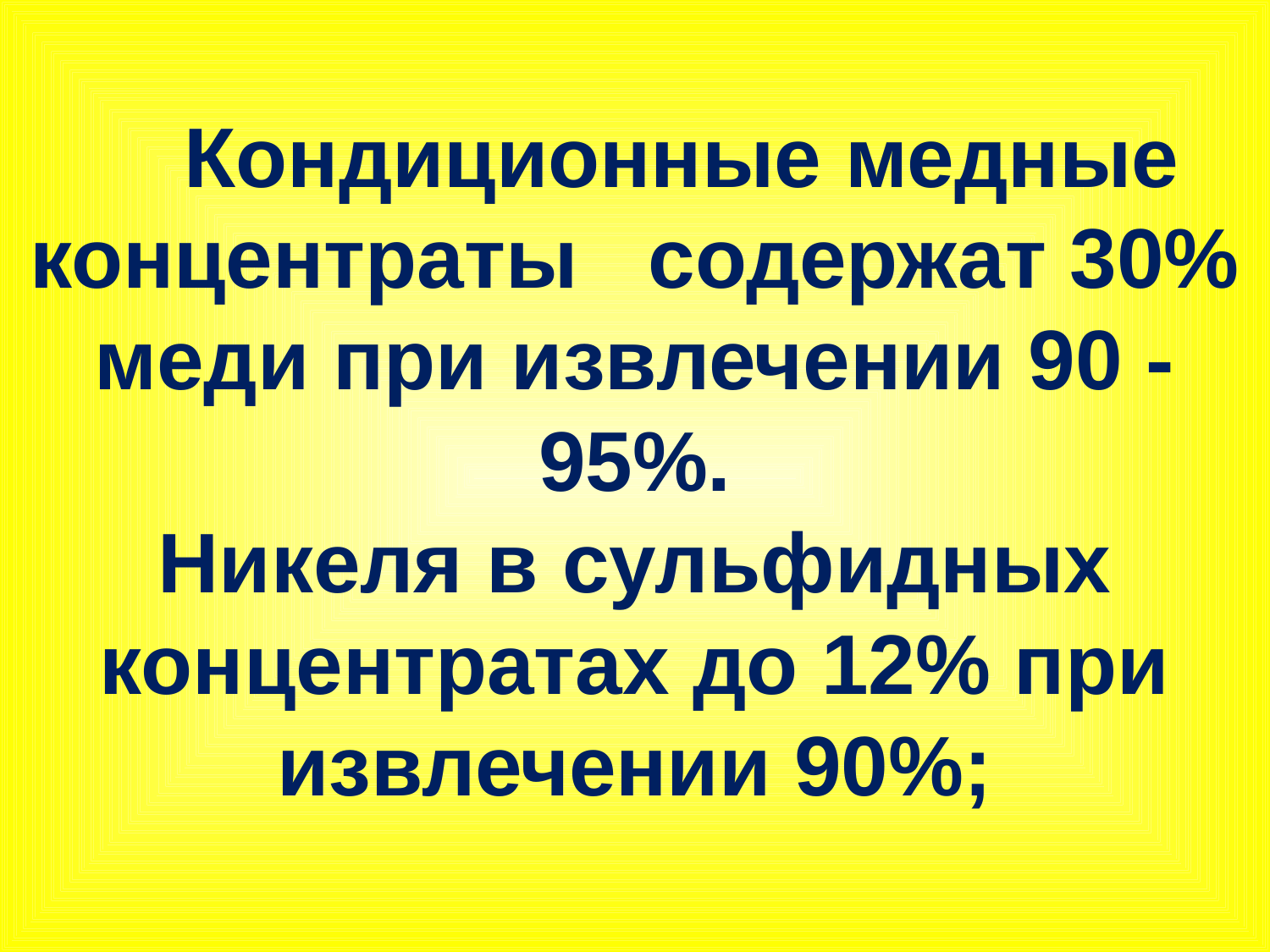

Кондиционные медные концентраты   содержат 30% меди при извлечении 90 - 95%.
Никеля в сульфидных концентратах до 12% при извлечении 90%;